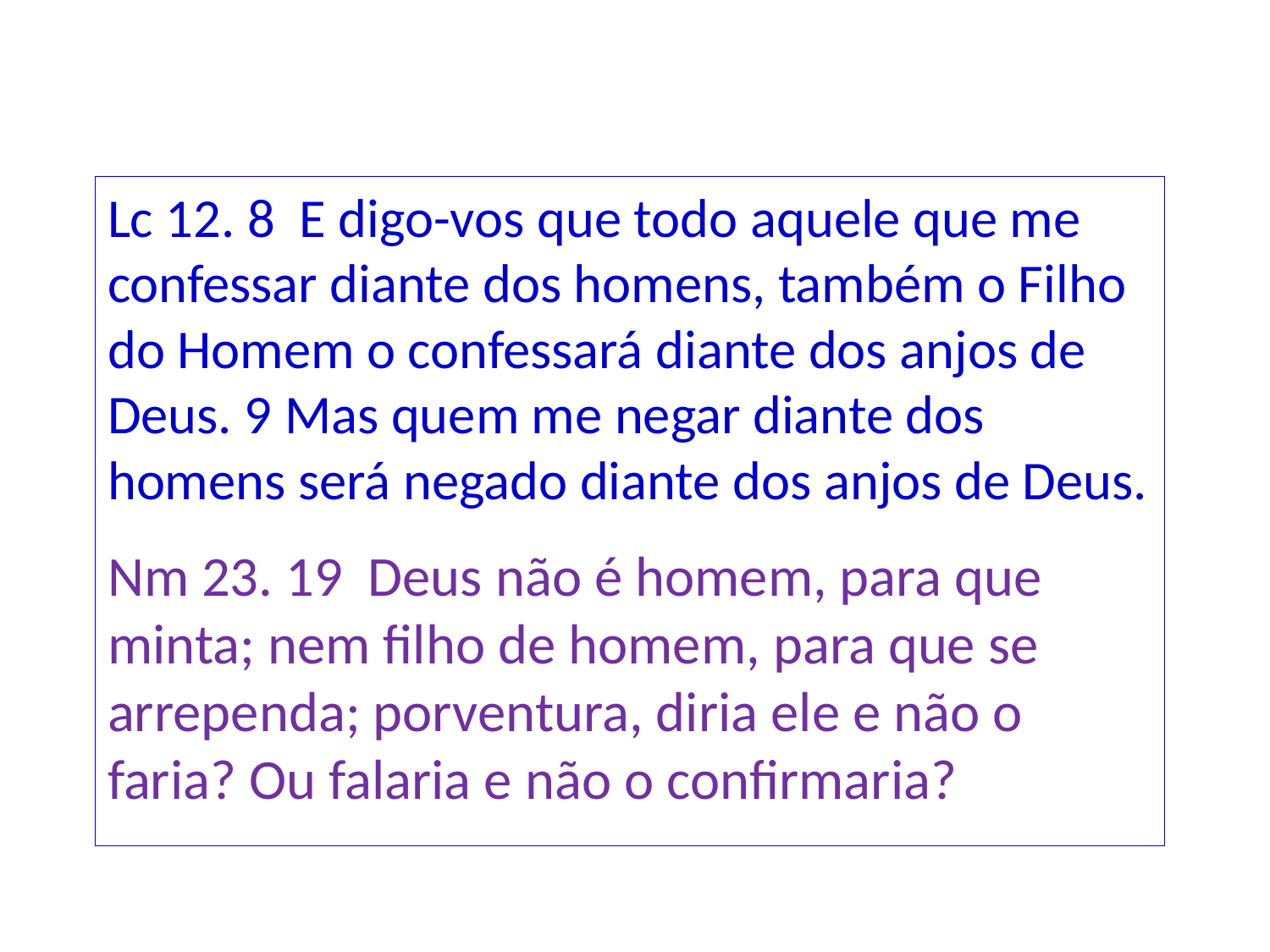

Lc 12. 8  E digo-vos que todo aquele que me confessar diante dos homens, também o Filho do Homem o confessará diante dos anjos de Deus. 9 Mas quem me negar diante dos homens será negado diante dos anjos de Deus.

Nm 23. 19  Deus não é homem, para que minta; nem filho de homem, para que se arrependa; porventura, diria ele e não o faria? Ou falaria e não o confirmaria?